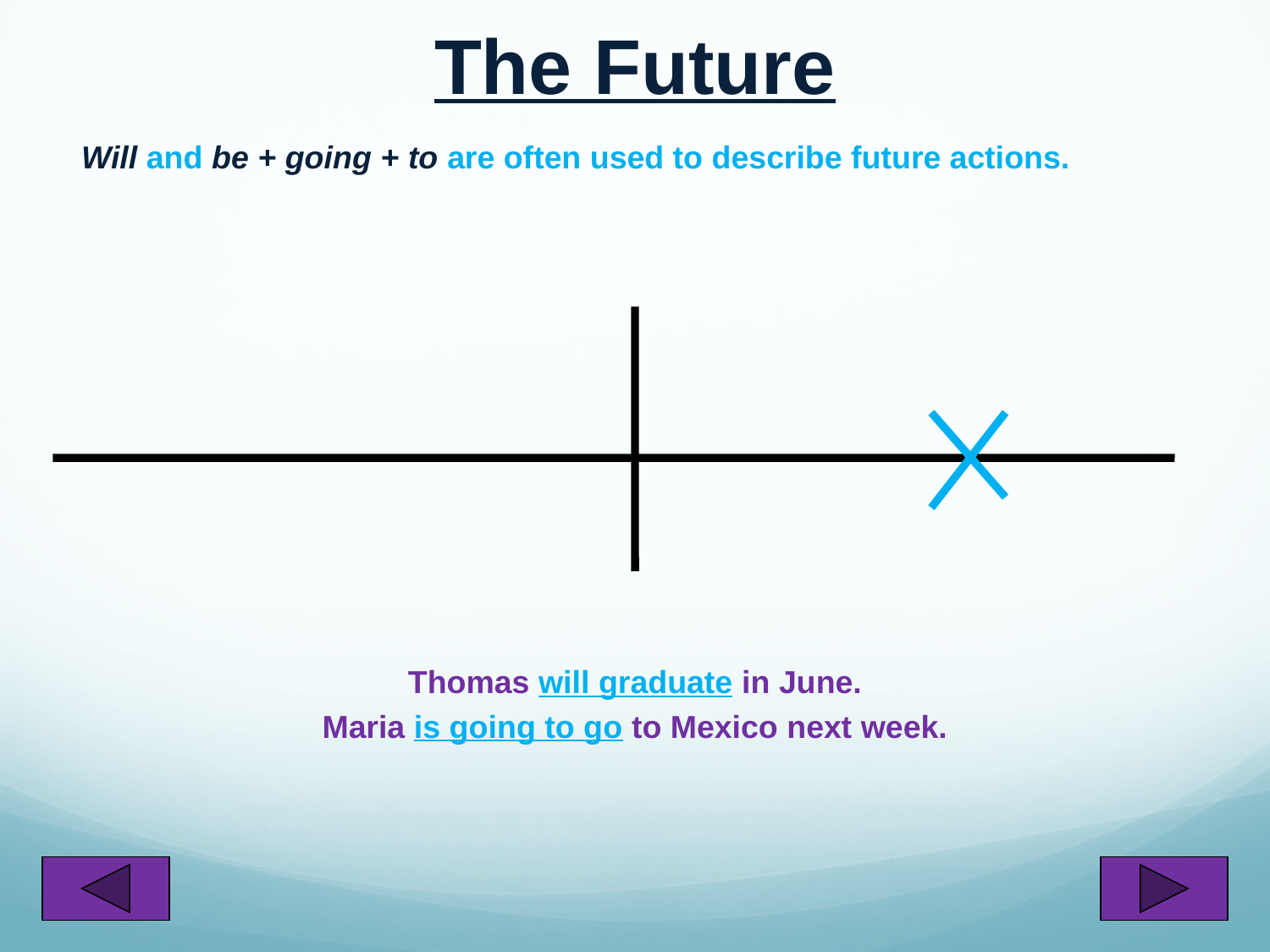

The Future
    	Will and be + going + to are often used to describe future actions.

Thomas will graduate in June.
Maria is going to go to Mexico next week.